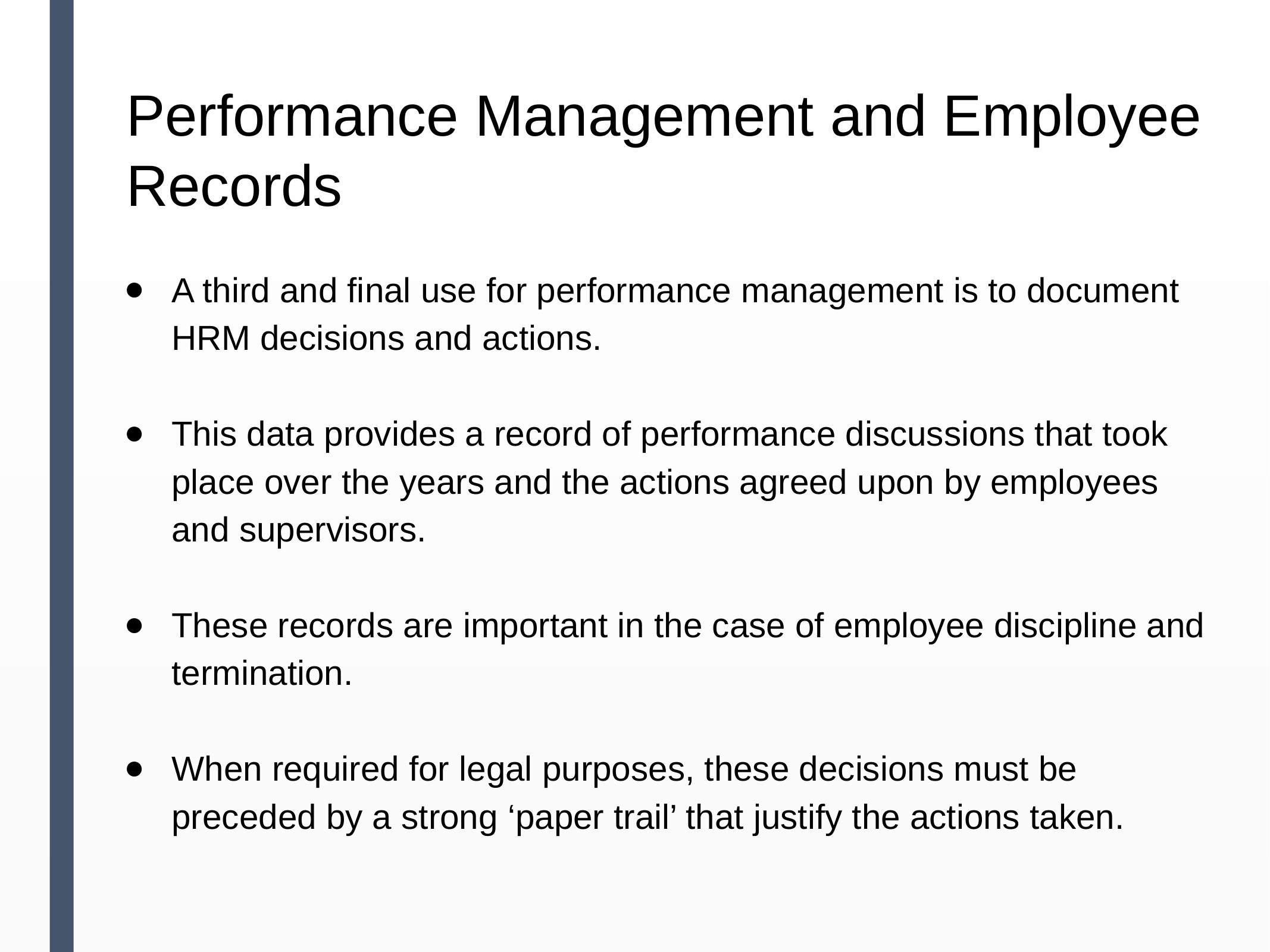

# Performance Management and Employee Records
A third and final use for performance management is to document HRM decisions and actions.

This data provides a record of performance discussions that took place over the years and the actions agreed upon by employees and supervisors.

These records are important in the case of employee discipline and termination.

When required for legal purposes, these decisions must be preceded by a strong ‘paper trail’ that justify the actions taken.